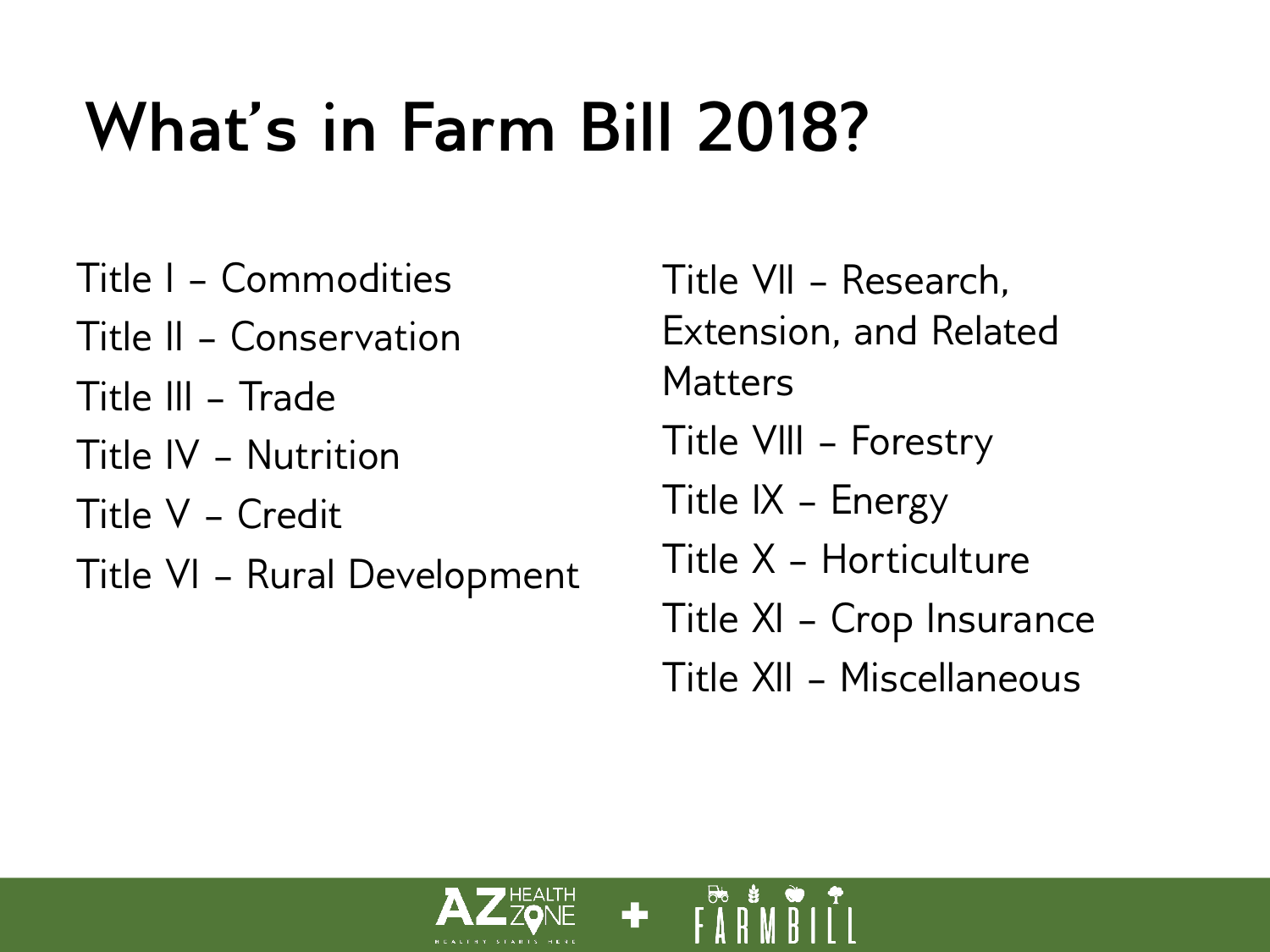

What’s in Farm Bill 2018?
Title I – Commodities
Title II – Conservation
Title III – Trade
Title IV – Nutrition
Title V – Credit
Title VI – Rural Development

Title VII – Research, Extension, and Related Matters
Title VIII – Forestry
Title IX – Energy
Title X – Horticulture
Title XI – Crop Insurance
Title XII – Miscellaneous